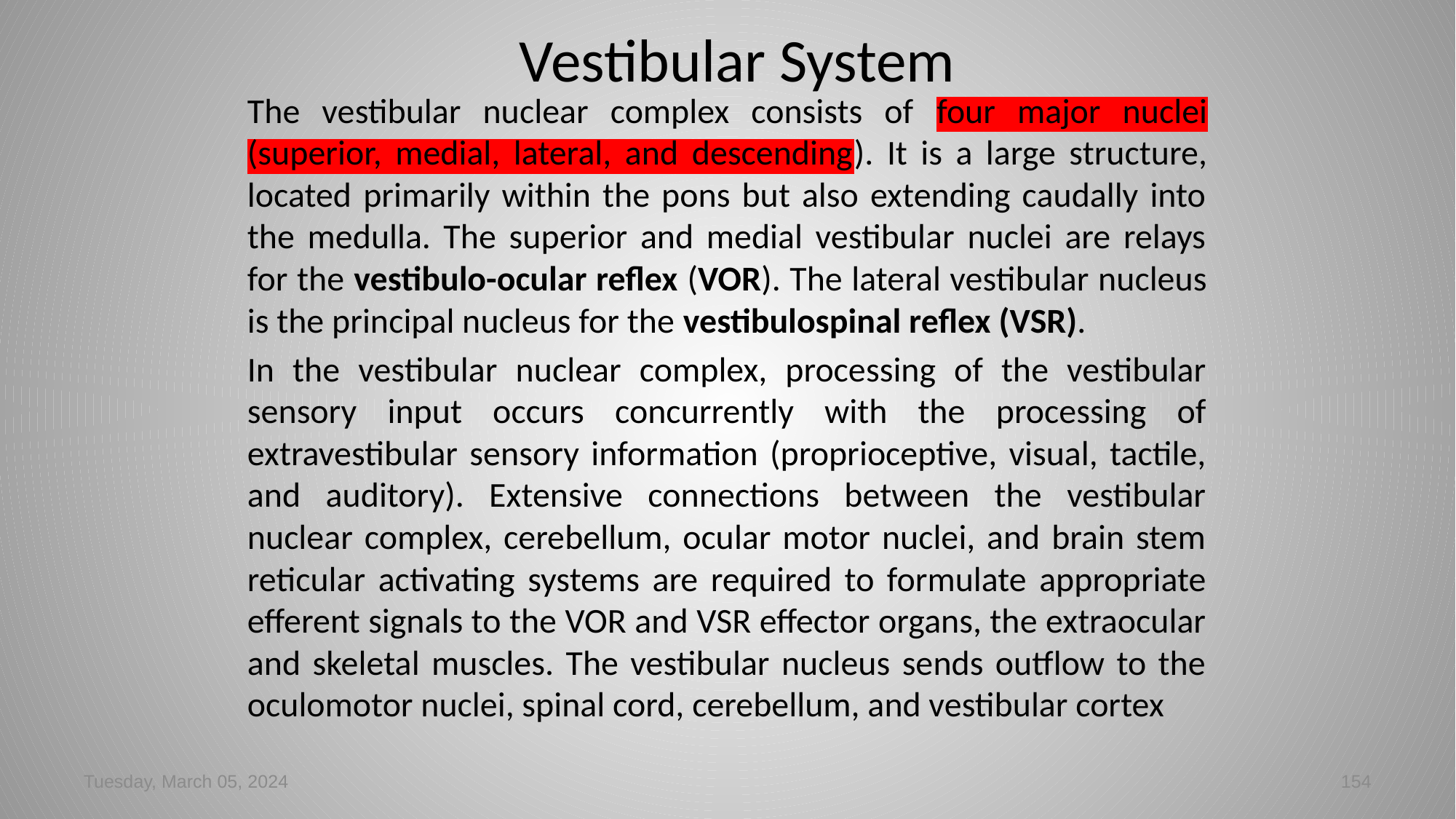

# Vestibular System
The vestibular nuclear complex consists of four major nuclei (superior, medial, lateral, and descending). It is a large structure, located primarily within the pons but also extending caudally into the medulla. The superior and medial vestibular nuclei are relays for the vestibulo-ocular reflex (VOR). The lateral vestibular nucleus is the principal nucleus for the vestibulospinal reflex (VSR).
In the vestibular nuclear complex, processing of the vestibular sensory input occurs concurrently with the processing of extravestibular sensory information (proprioceptive, visual, tactile, and auditory). Extensive connections between the vestibular nuclear complex, cerebellum, ocular motor nuclei, and brain stem reticular activating systems are required to formulate appropriate efferent signals to the VOR and VSR effector organs, the extraocular and skeletal muscles. The vestibular nucleus sends outflow to the oculomotor nuclei, spinal cord, cerebellum, and vestibular cortex
Tuesday, March 05, 2024
154